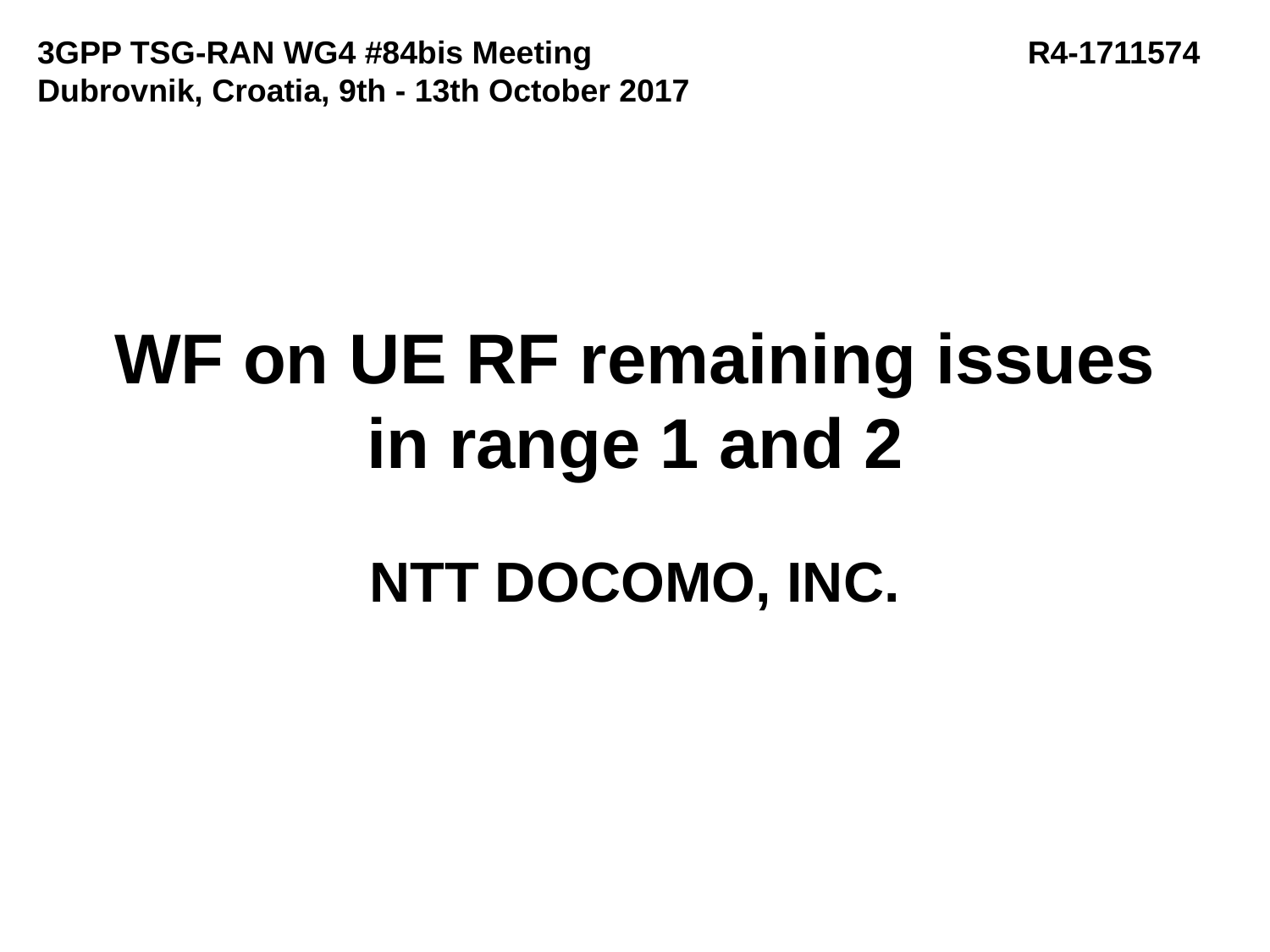

3GPP TSG-RAN WG4 #84bis Meeting
Dubrovnik, Croatia, 9th - 13th October 2017
R4-1711574
# WF on UE RF remaining issues in range 1 and 2
NTT DOCOMO, INC.